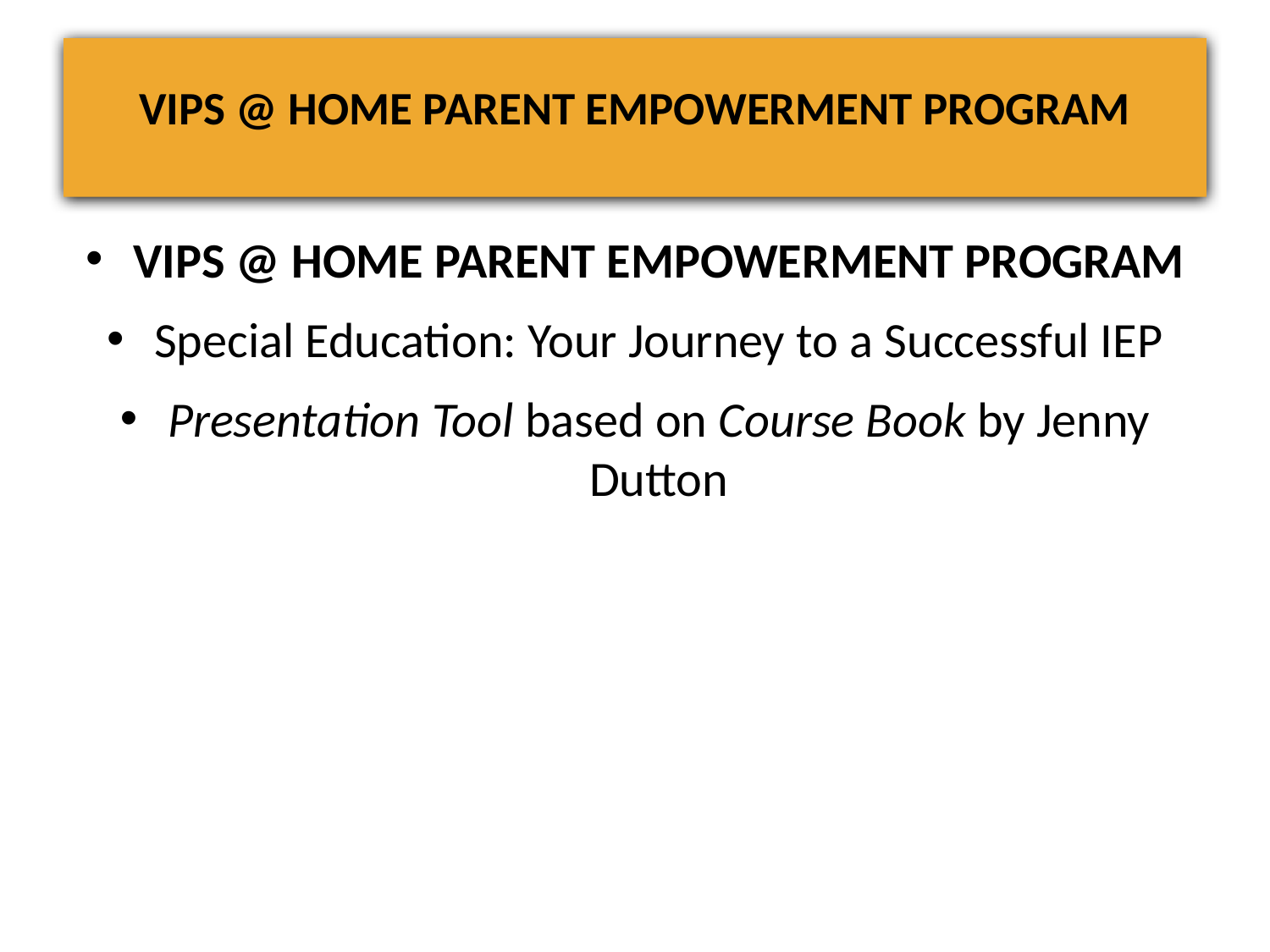

# VIPS @ HOME PARENT EMPOWERMENT PROGRAM
VIPS @ HOME PARENT EMPOWERMENT PROGRAM
Special Education: Your Journey to a Successful IEP
Presentation Tool based on Course Book by Jenny Dutton